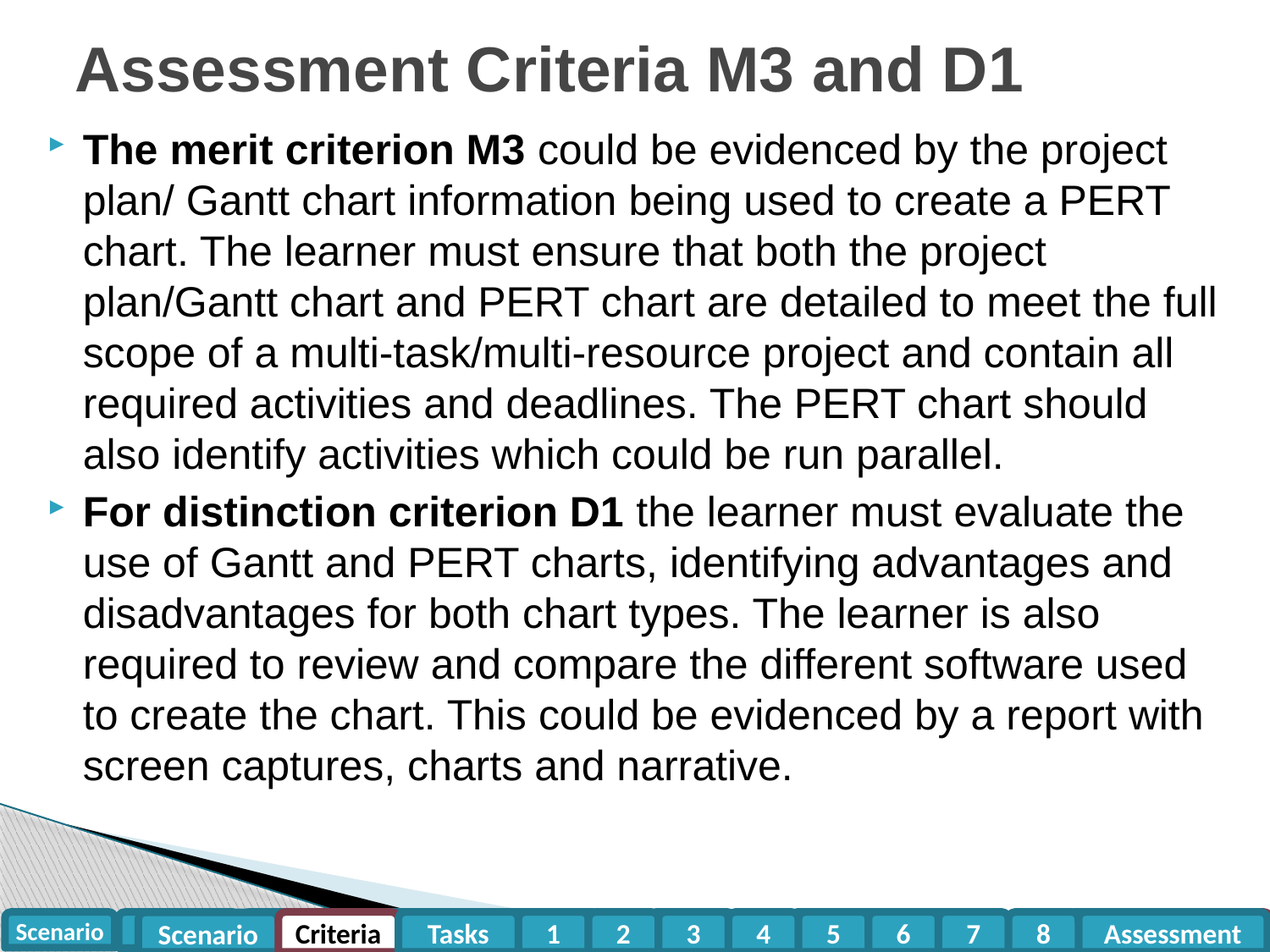

# Assessment Criteria M3 and D1
The merit criterion M3 could be evidenced by the project plan/ Gantt chart information being used to create a PERT chart. The learner must ensure that both the project plan/Gantt chart and PERT chart are detailed to meet the full scope of a multi-task/multi-resource project and contain all required activities and deadlines. The PERT chart should also identify activities which could be run parallel.
For distinction criterion D1 the learner must evaluate the use of Gantt and PERT charts, identifying advantages and disadvantages for both chart types. The learner is also required to review and compare the different software used to create the chart. This could be evidenced by a report with screen captures, charts and narrative.
Criteria
Tasks
1
2
3
4
5
6
7
8
Assessment
Scenario